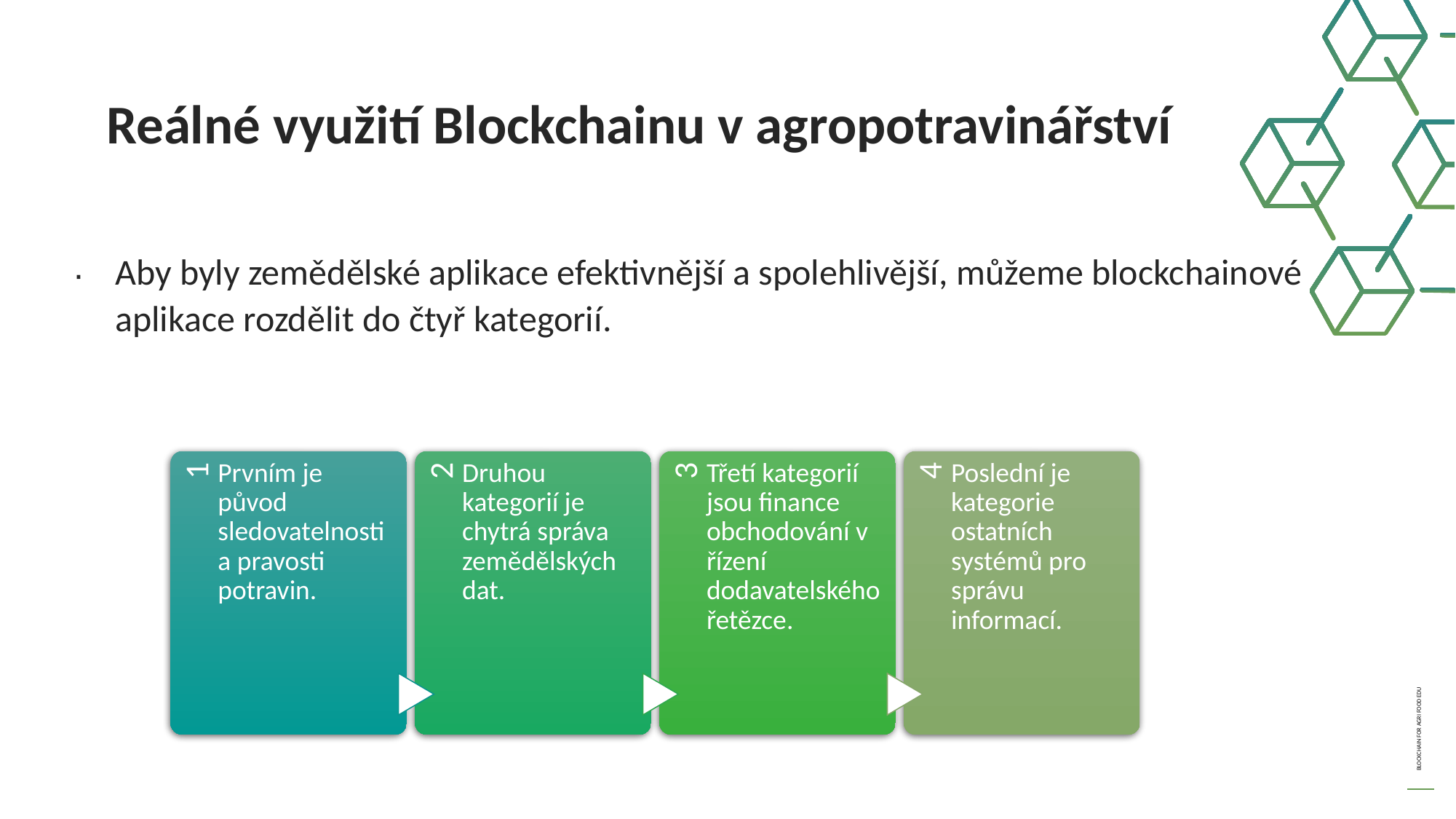

Reálné využití Blockchainu v agropotravinářství
Aby byly zemědělské aplikace efektivnější a spolehlivější, můžeme blockchainové aplikace rozdělit do čtyř kategorií.

Prvním je původ sledovatelnosti a pravosti potravin.

Druhou kategorií je chytrá správa zemědělských dat.

Třetí kategorií jsou finance obchodování v řízení dodavatelského řetězce.

Poslední je kategorie ostatních systémů pro správu informací.
1
2
3
4